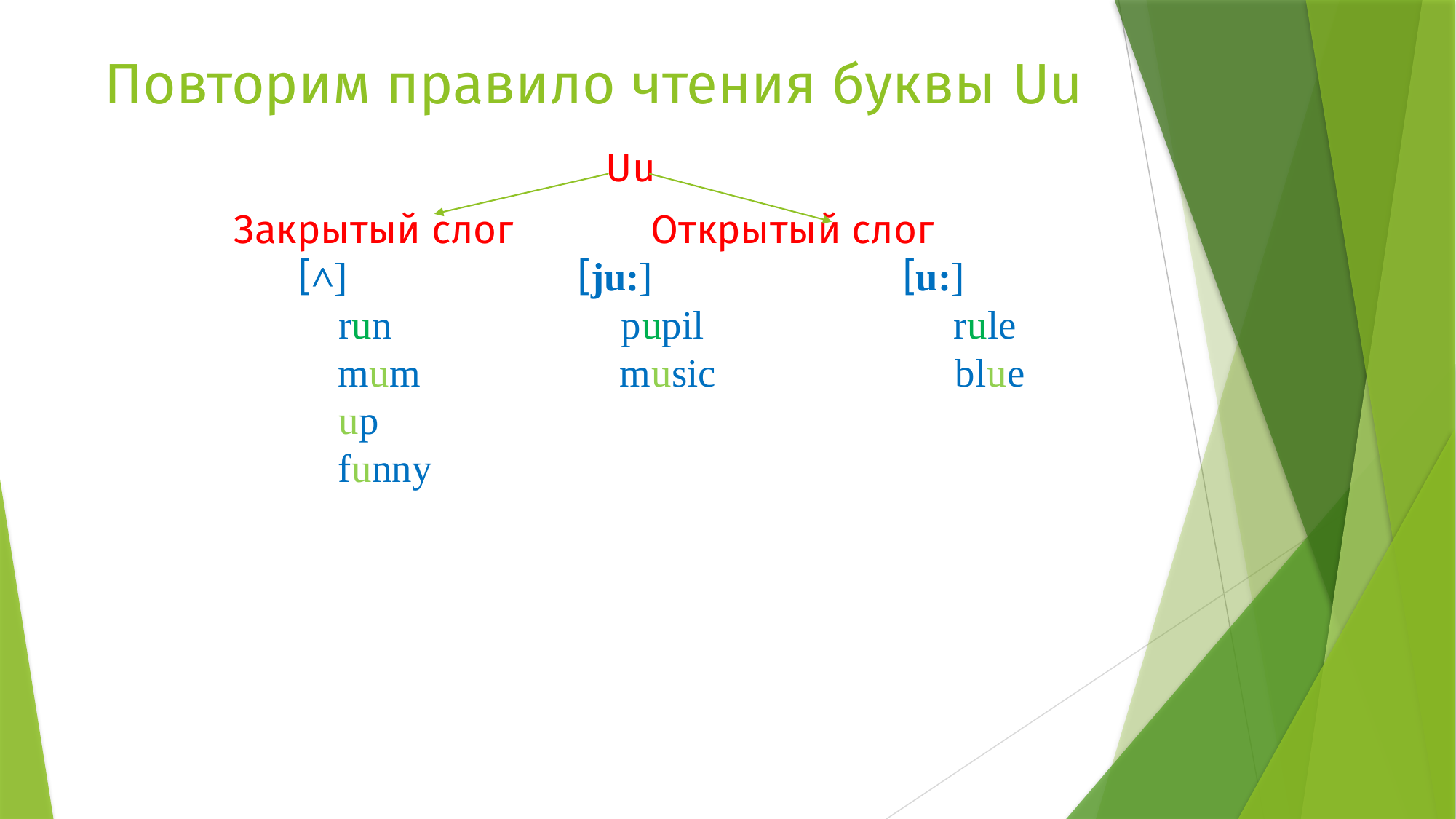

# Повторим правило чтения буквы Uu
Uu
          Закрытый слог             Открытый слог
                  [˄]                       [ju:]                         [u:]
                     run                       pupil                         rule
                     mum                    music                        blue
                     up
                     funny